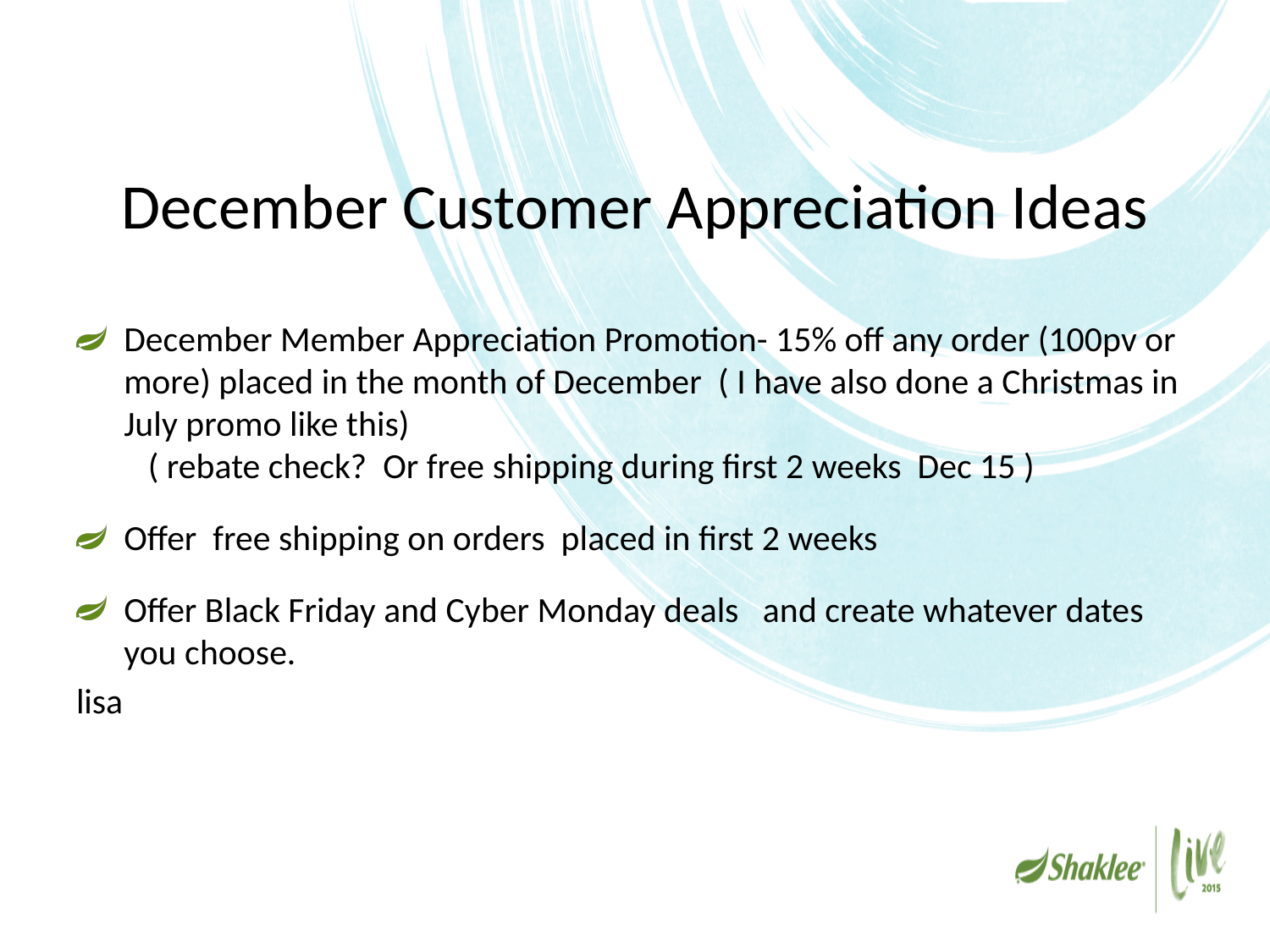

# December Customer Appreciation Ideas
December Member Appreciation Promotion- 15% off any order (100pv or more) placed in the month of December  ( I have also done a Christmas in July promo like this)
   ( rebate check?  Or free shipping during first 2 weeks  Dec 15 )

Offer  free shipping on orders  placed in first 2 weeks

Offer Black Friday and Cyber Monday deals   and create whatever dates you choose.
lisa